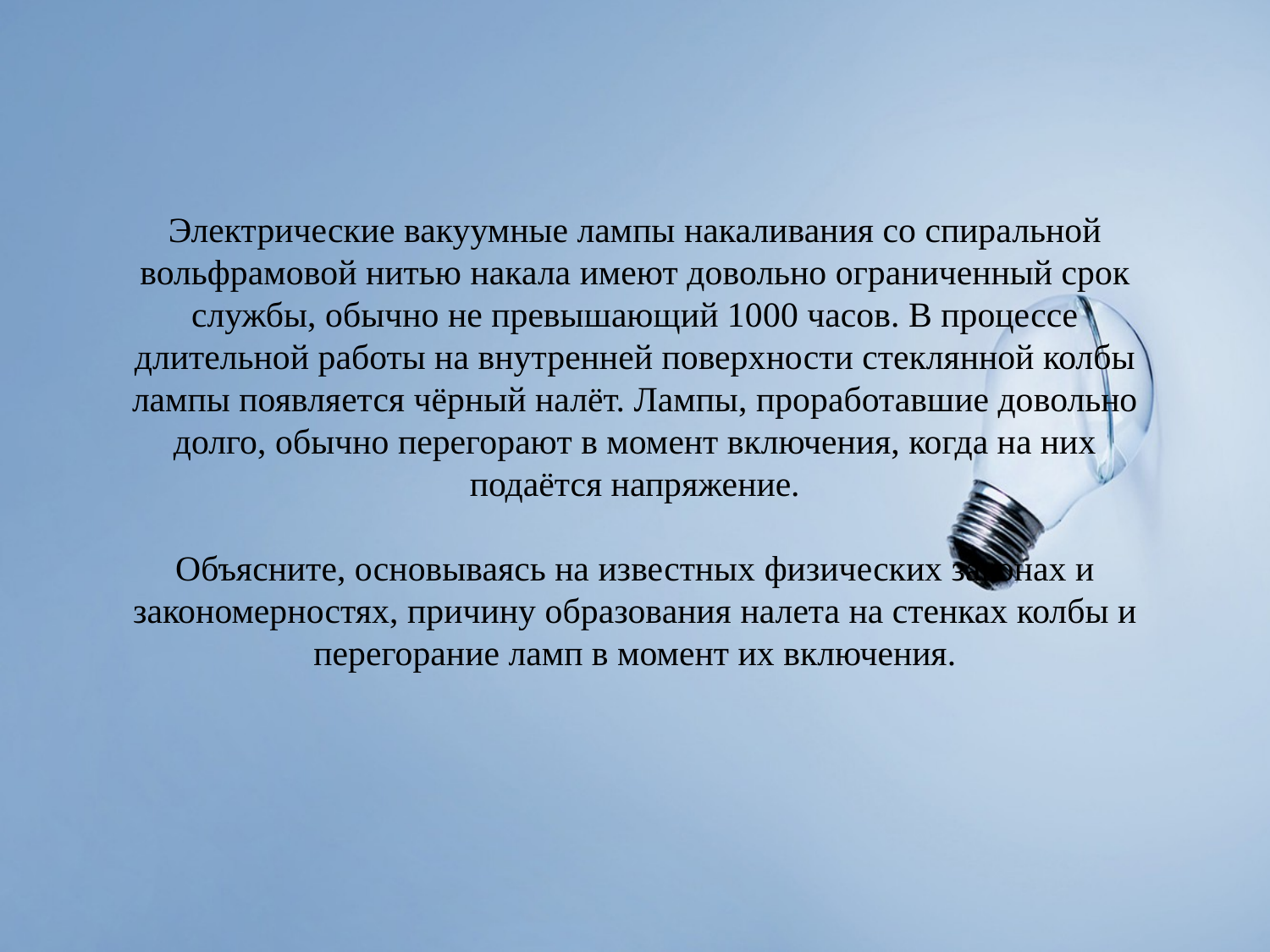

# Электрические вакуумные лампы накаливания со спиральной вольфрамовой нитью накала имеют довольно ограниченный срок службы, обычно не превышающий 1000 часов. В процессе длительной работы на внутренней поверхности стеклянной колбы лампы появляется чёрный налёт. Лампы, проработавшие довольно долго, обычно перегорают в момент включения, когда на них подаётся напряжение.   Объясните, основываясь на известных физических законах и закономерностях, причину образования налета на стенках колбы и перегорание ламп в момент их включения.